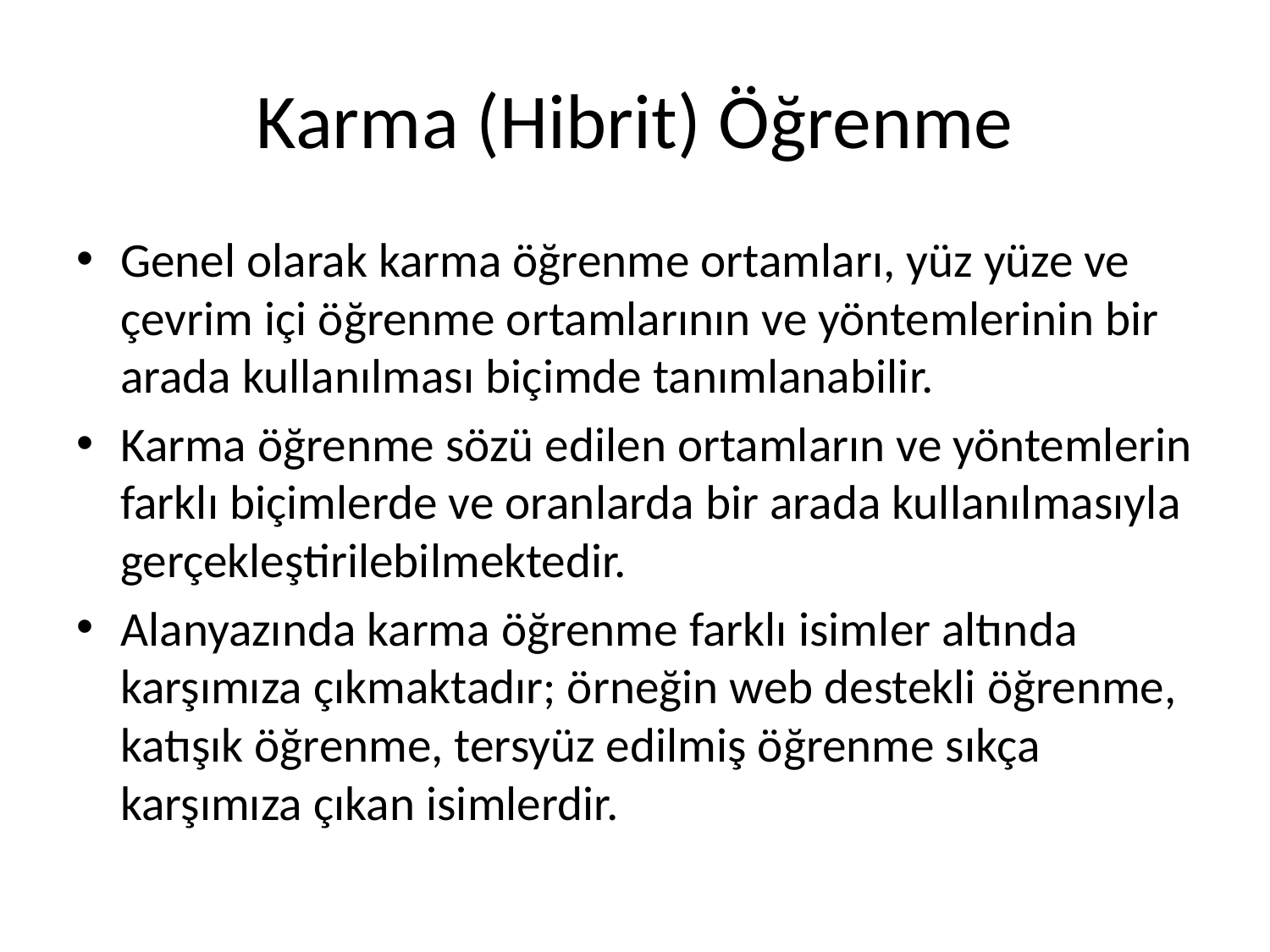

# Karma (Hibrit) Öğrenme
Genel olarak karma öğrenme ortamları, yüz yüze ve çevrim içi öğrenme ortamlarının ve yöntemlerinin bir arada kullanılması biçimde tanımlanabilir.
Karma öğrenme sözü edilen ortamların ve yöntemlerin farklı biçimlerde ve oranlarda bir arada kullanılmasıyla gerçekleştirilebilmektedir.
Alanyazında karma öğrenme farklı isimler altında karşımıza çıkmaktadır; örneğin web destekli öğrenme, katışık öğrenme, tersyüz edilmiş öğrenme sıkça karşımıza çıkan isimlerdir.